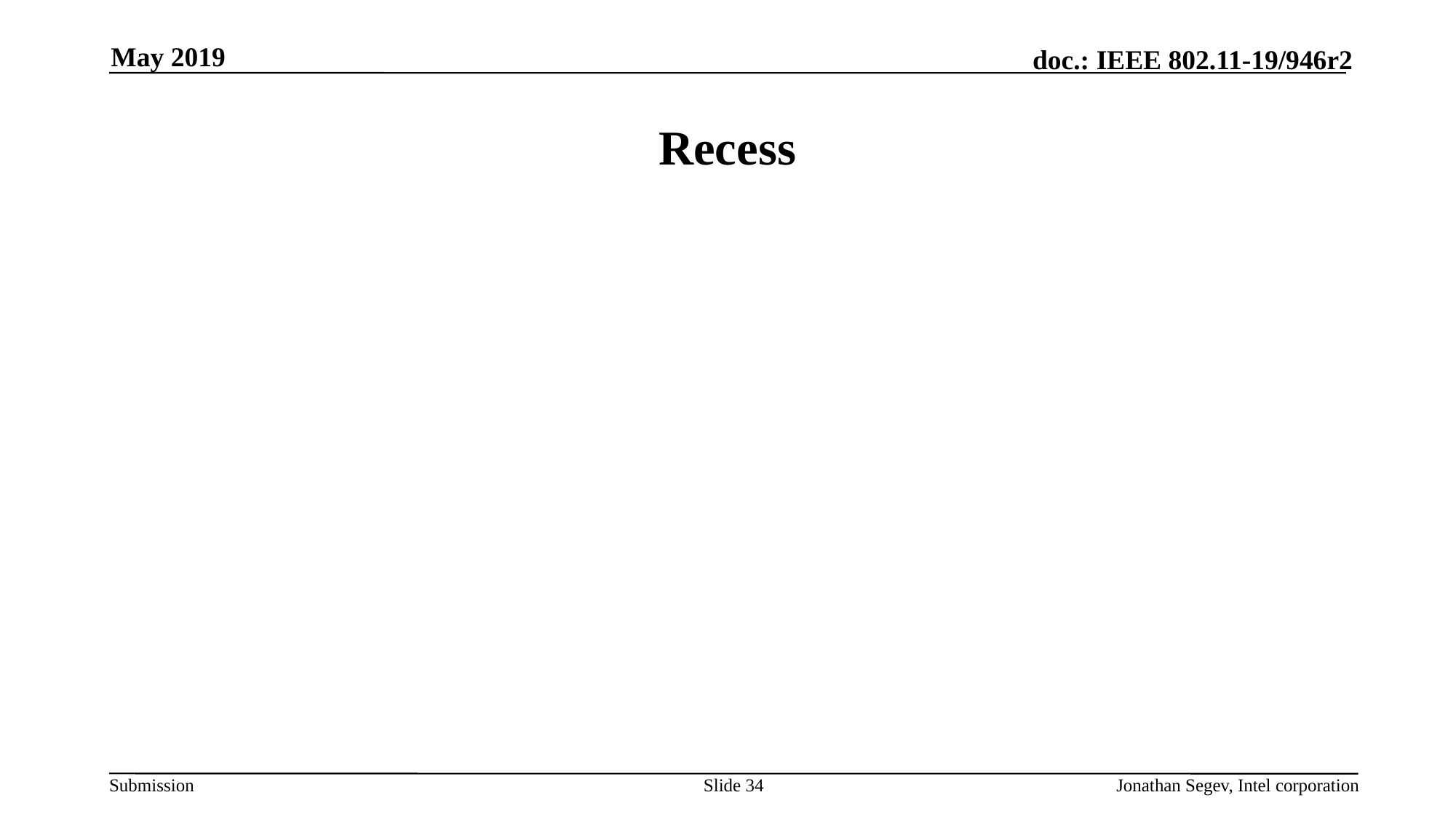

May 2019
# Recess

Slide 34
Jonathan Segev, Intel corporation